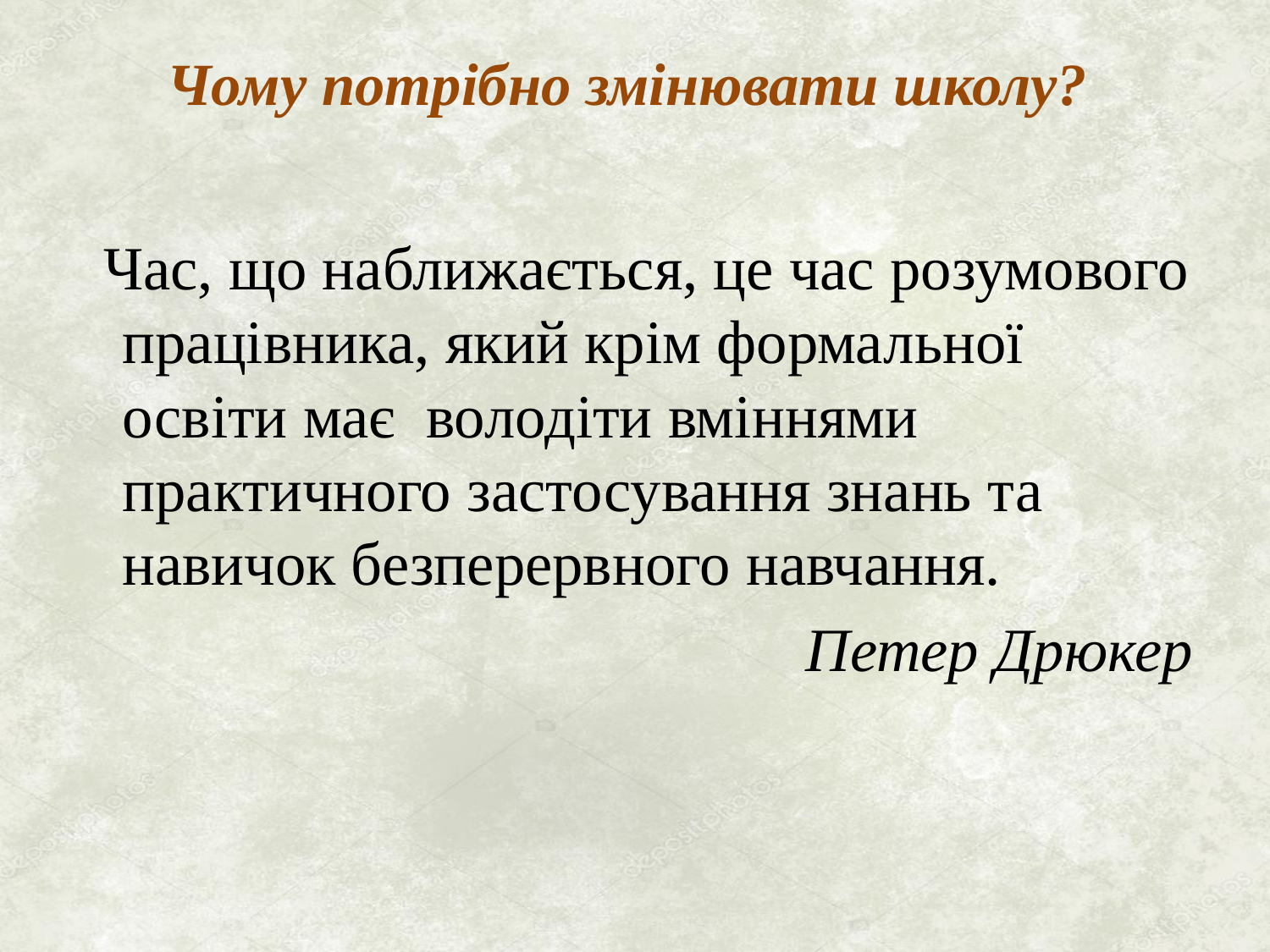

# Чому потрібно змінювати школу?
  Час, що наближається, це час розумового працівника, який крім формальної освіти має  володіти вміннями практичного застосування знань та навичок безперервного навчання.
Петер Дрюкер